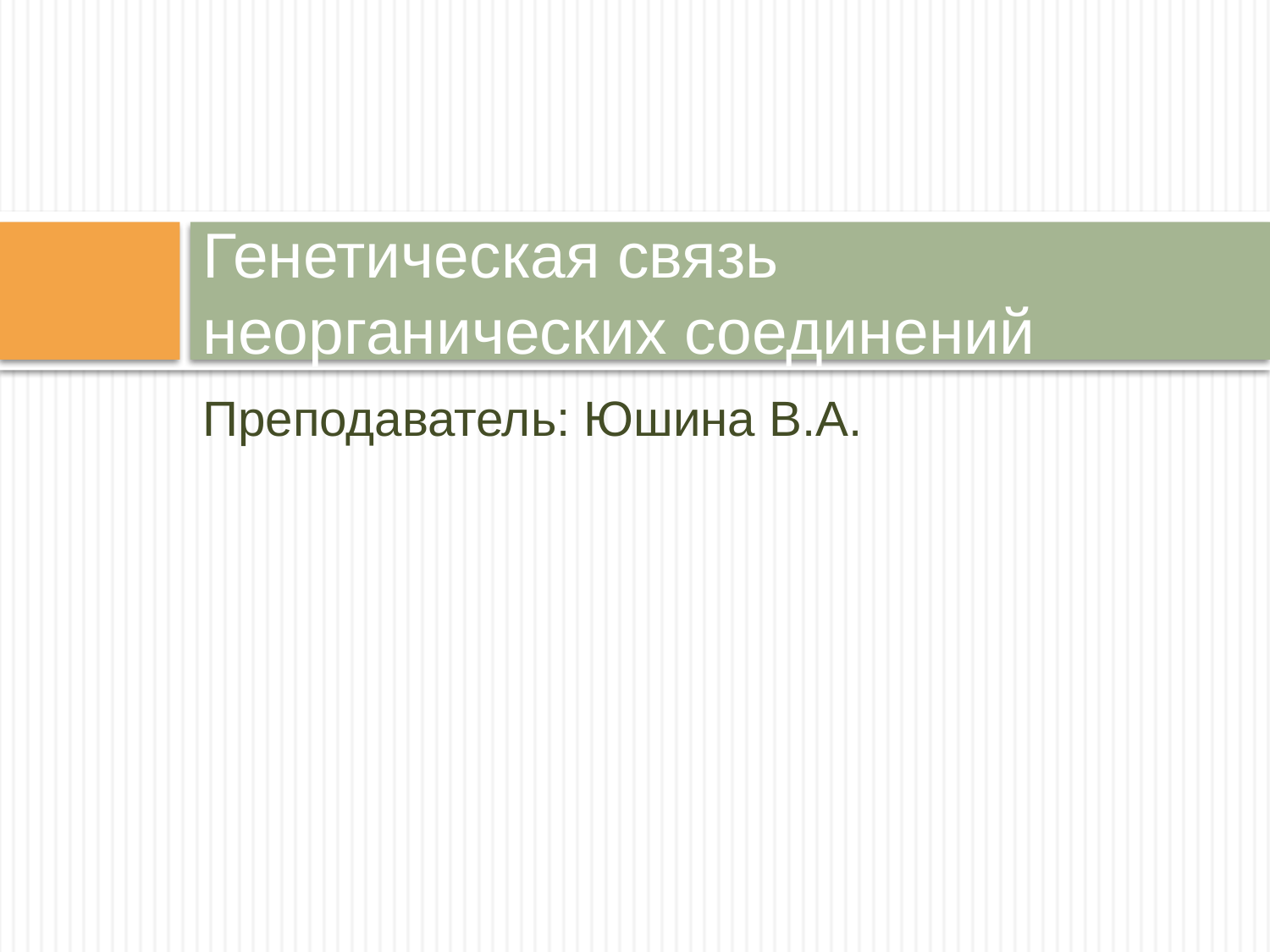

# Генетическая связь неорганических соединений
Преподаватель: Юшина В.А.